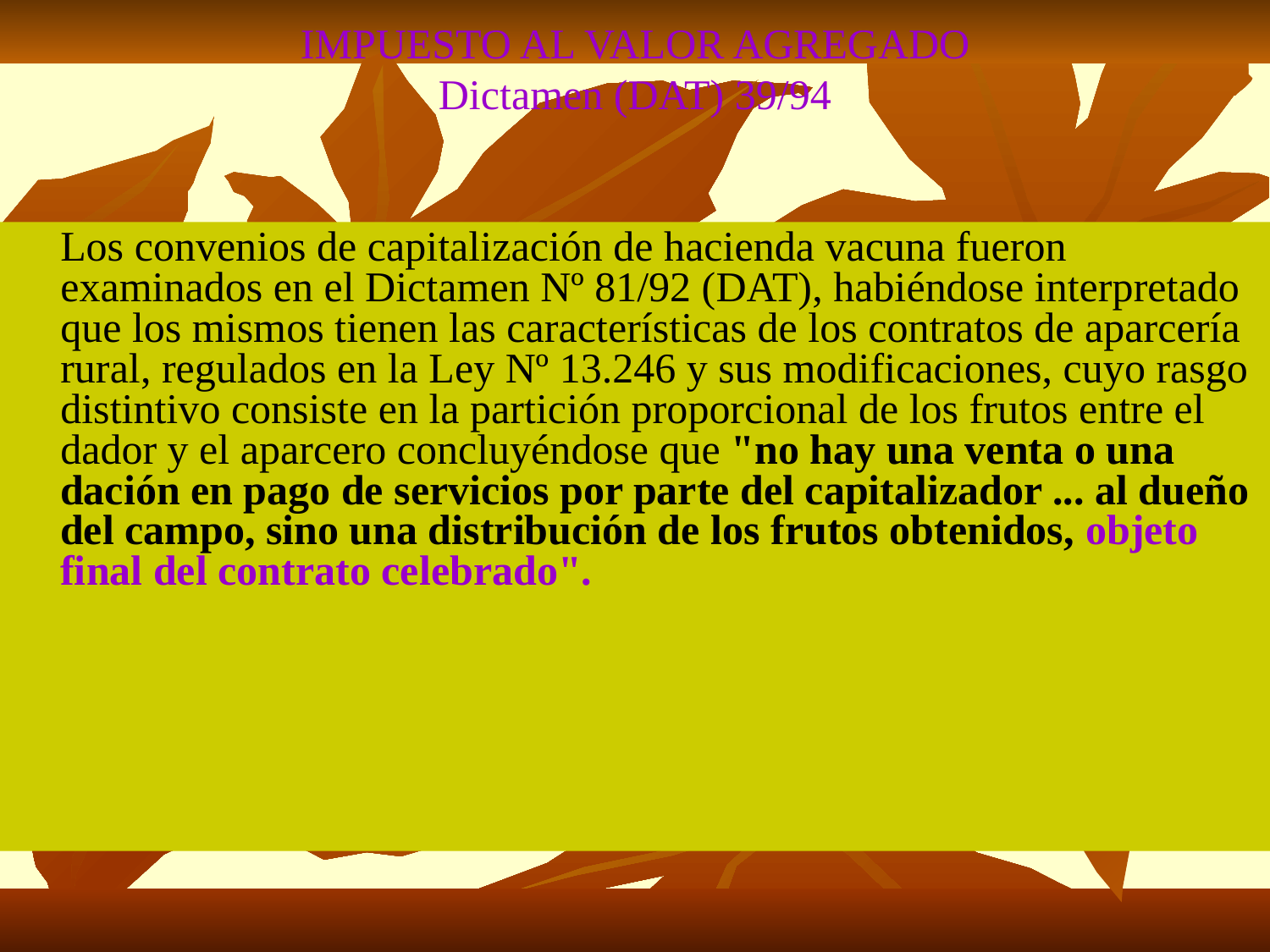

# IMPUESTO AL VALOR AGREGADO Dictamen (DAT) 39/94
	Los convenios de capitalización de hacienda vacuna fueron examinados en el Dictamen Nº 81/92 (DAT), habiéndose interpretado que los mismos tienen las características de los contratos de aparcería rural, regulados en la Ley Nº 13.246 y sus modificaciones, cuyo rasgo distintivo consiste en la partición proporcional de los frutos entre el dador y el aparcero concluyéndose que "no hay una venta o una dación en pago de servicios por parte del capitalizador ... al dueño del campo, sino una distribución de los frutos obtenidos, objeto final del contrato celebrado".